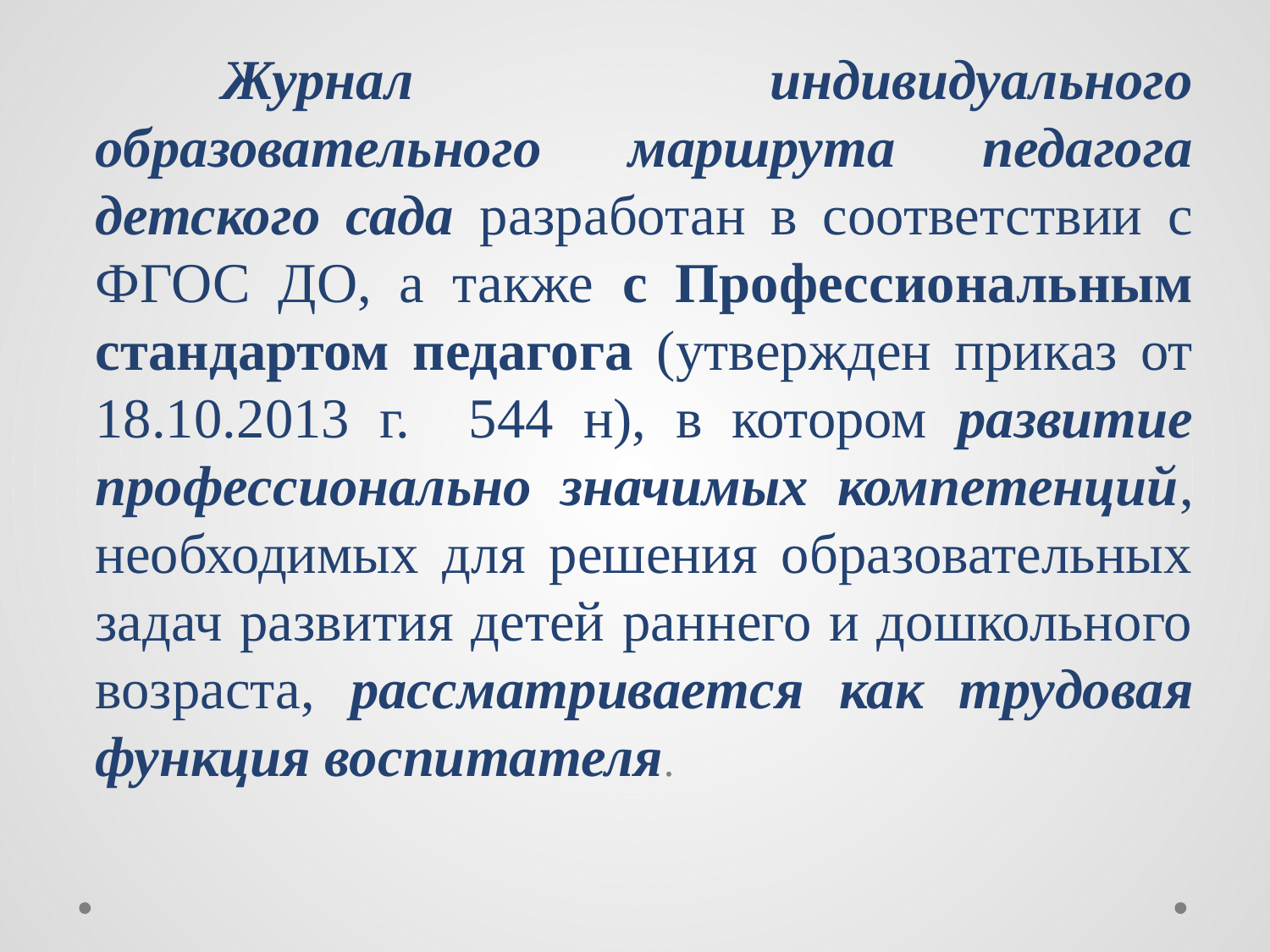

Журнал индивидуального образовательного маршрута педагога детского сада разработан в соответствии с ФГОС ДО, а также с Профессиональным стандартом педагога (утвержден приказ от 18.10.2013 г.  544 н), в котором развитие профессионально значимых компетенций, необходимых для решения образовательных задач развития детей раннего и дошкольного возраста, рассматривается как трудовая функция воспитателя.